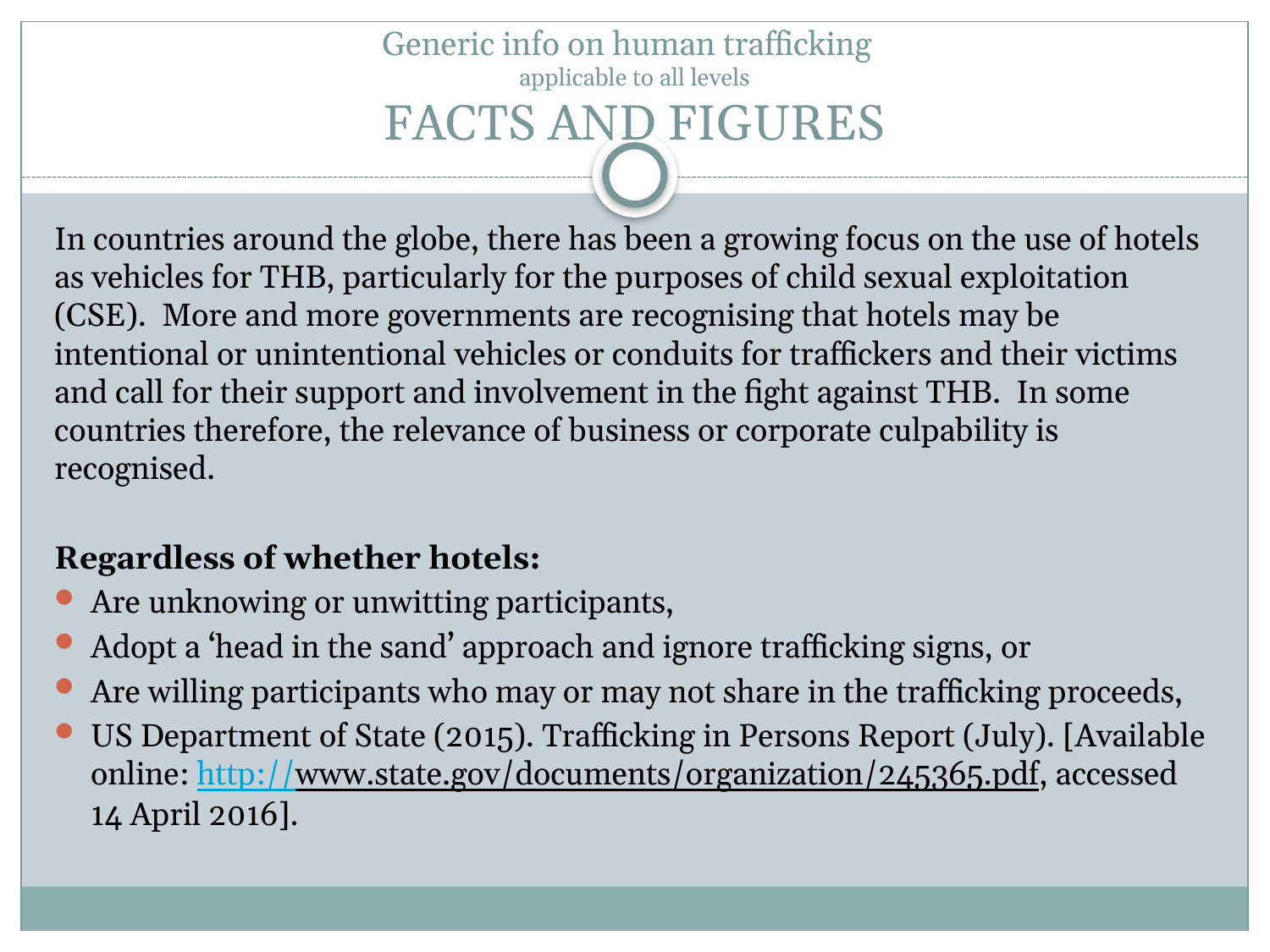

# Generic info on human trafficking applicable to all levels FACTS AND FIGURES
In countries around the globe, there has been a growing focus on the use of hotels as vehicles for THB, particularly for the purposes of child sexual exploitation (CSE).  More and more governments are recognising that hotels may be intentional or unintentional vehicles or conduits for traffickers and their victims and call for their support and involvement in the fight against THB.  In some countries therefore, the relevance of business or corporate culpability is recognised.

Regardless of whether hotels:
Are unknowing or unwitting participants,
Adopt a ‘head in the sand’ approach and ignore trafficking signs, or
Are willing participants who may or may not share in the trafficking proceeds,
US Department of State (2015). Trafficking in Persons Report (July). [Available online: http://www.state.gov/documents/organization/245365.pdf, accessed 14 April 2016].